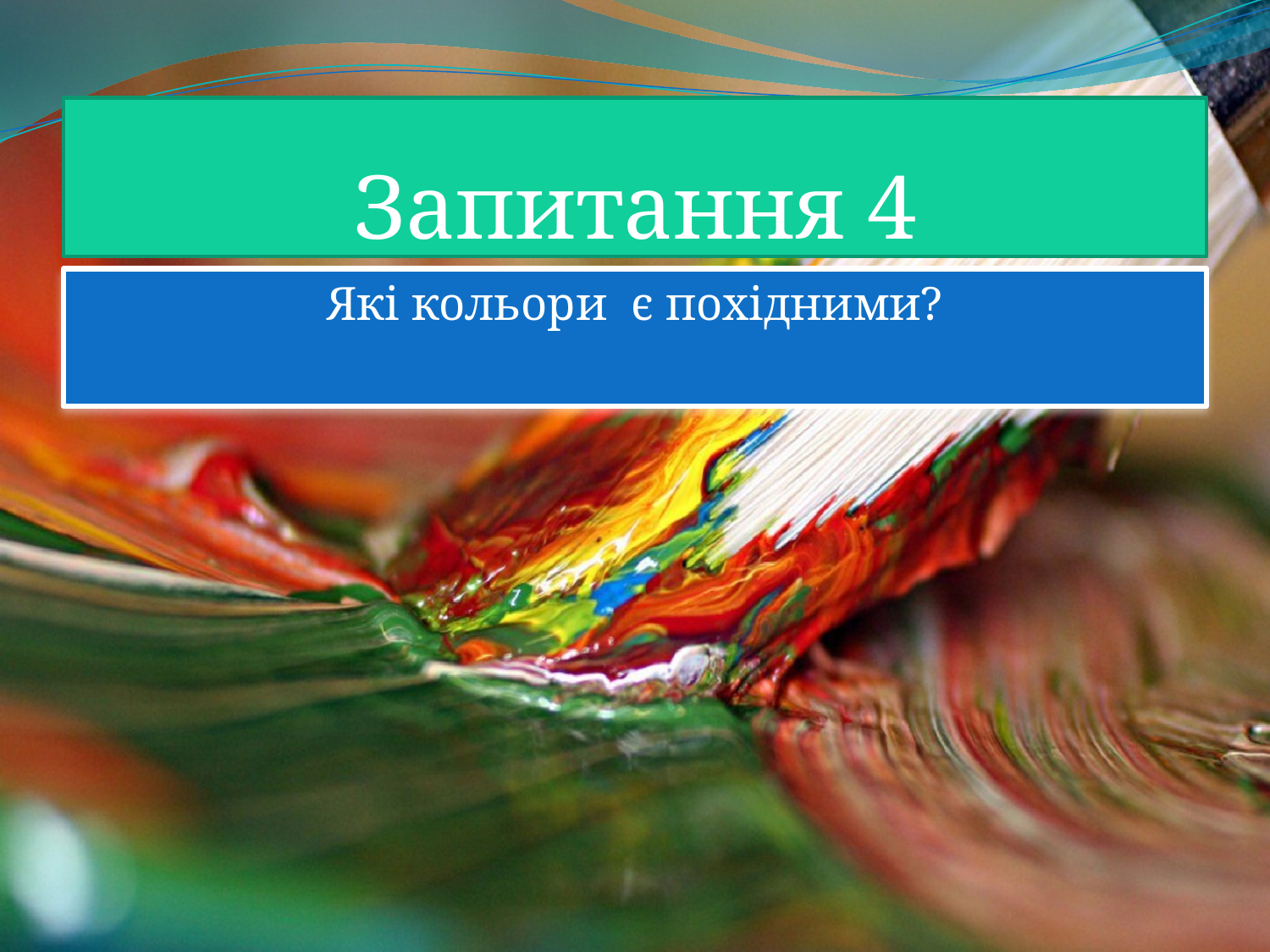

# Запитання 4
Які кольори  є похідними?